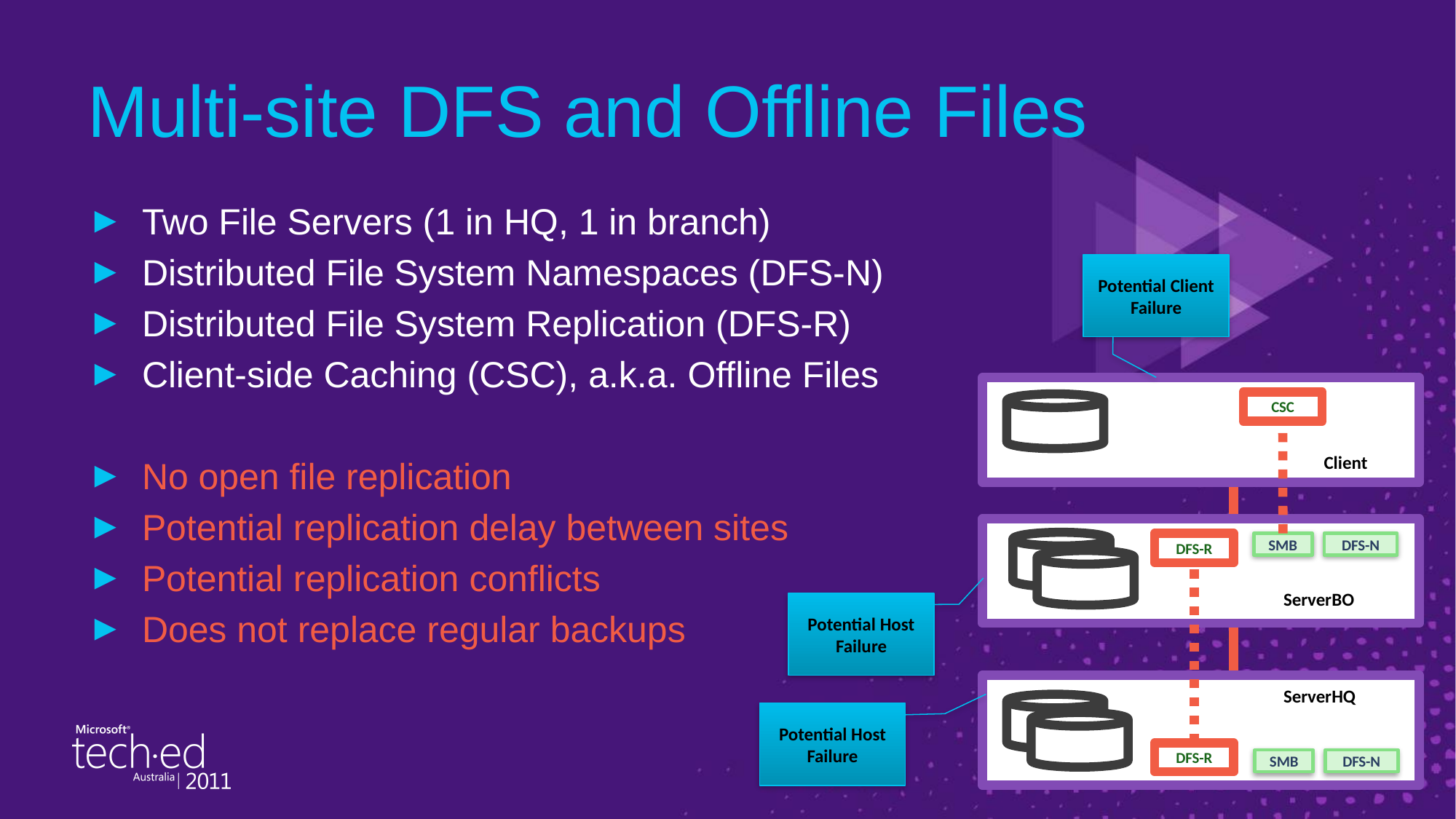

# Multi-site DFS and Offline Files
Two File Servers (1 in HQ, 1 in branch)
Distributed File System Namespaces (DFS-N)
Distributed File System Replication (DFS-R)
Client-side Caching (CSC), a.k.a. Offline Files

No open file replication
Potential replication delay between sites
Potential replication conflicts
Does not replace regular backups

Potential Client
Failure

CSC

Client

DAS
SMB
DFS-N
DFS-R

ServerBO
Potential Host
Failure

ServerHQ
DAS
Potential Host
Failure

DFS-R
SMB
DFS-N